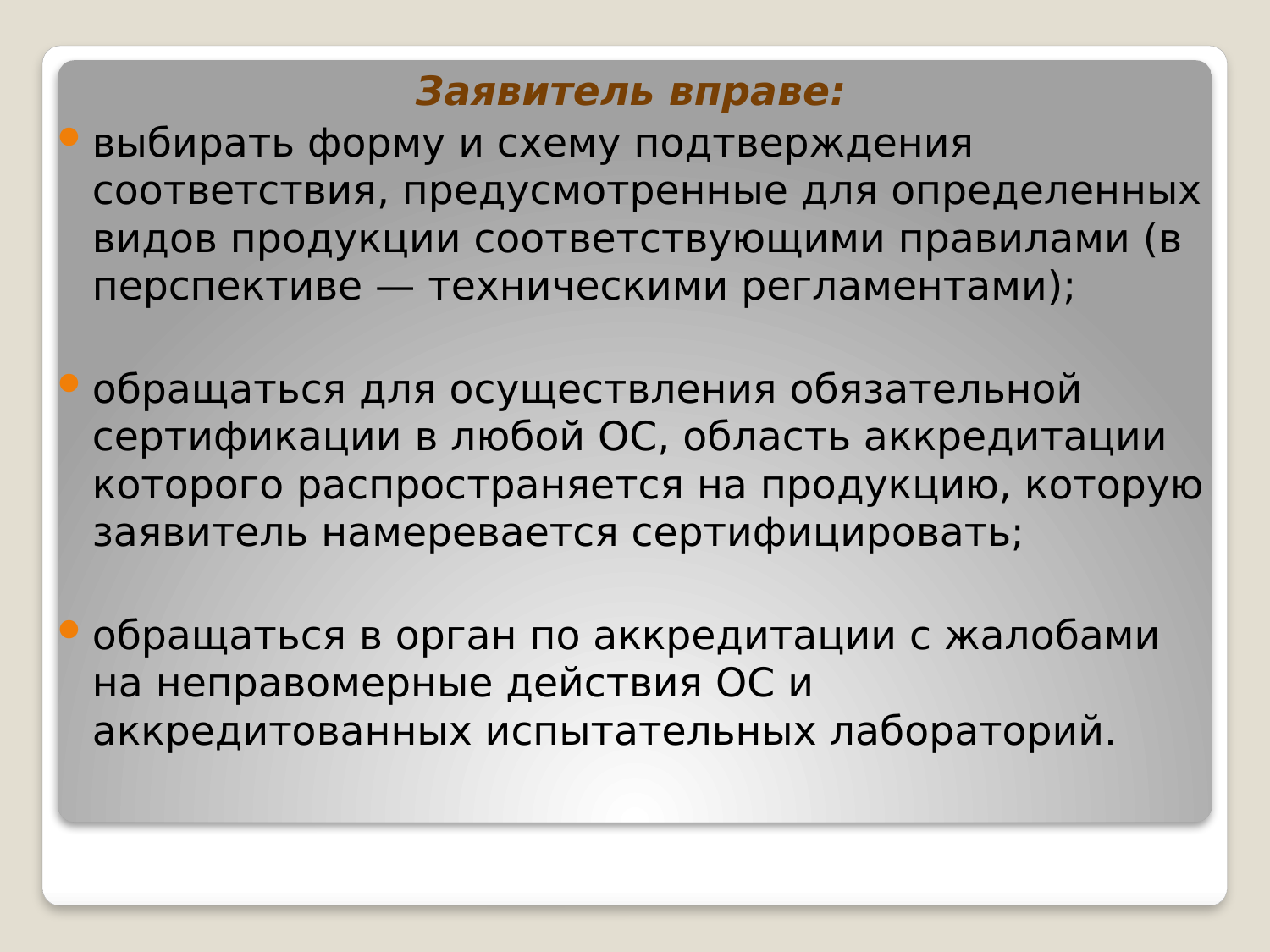

Заявитель вправе:
выбирать форму и схему подтверждения соответствия, предусмотренные для определенных видов продукции соответствующими правилами (в перспективе — техническими регламентами);

обращаться для осуществления обязательной сертификации в любой ОС, область аккредитации которого распространяется на продукцию, которую заявитель намеревается сертифицировать;

обращаться в орган по аккредитации с жалобами на неправомерные действия ОС и аккредитованных испытательных лабораторий.